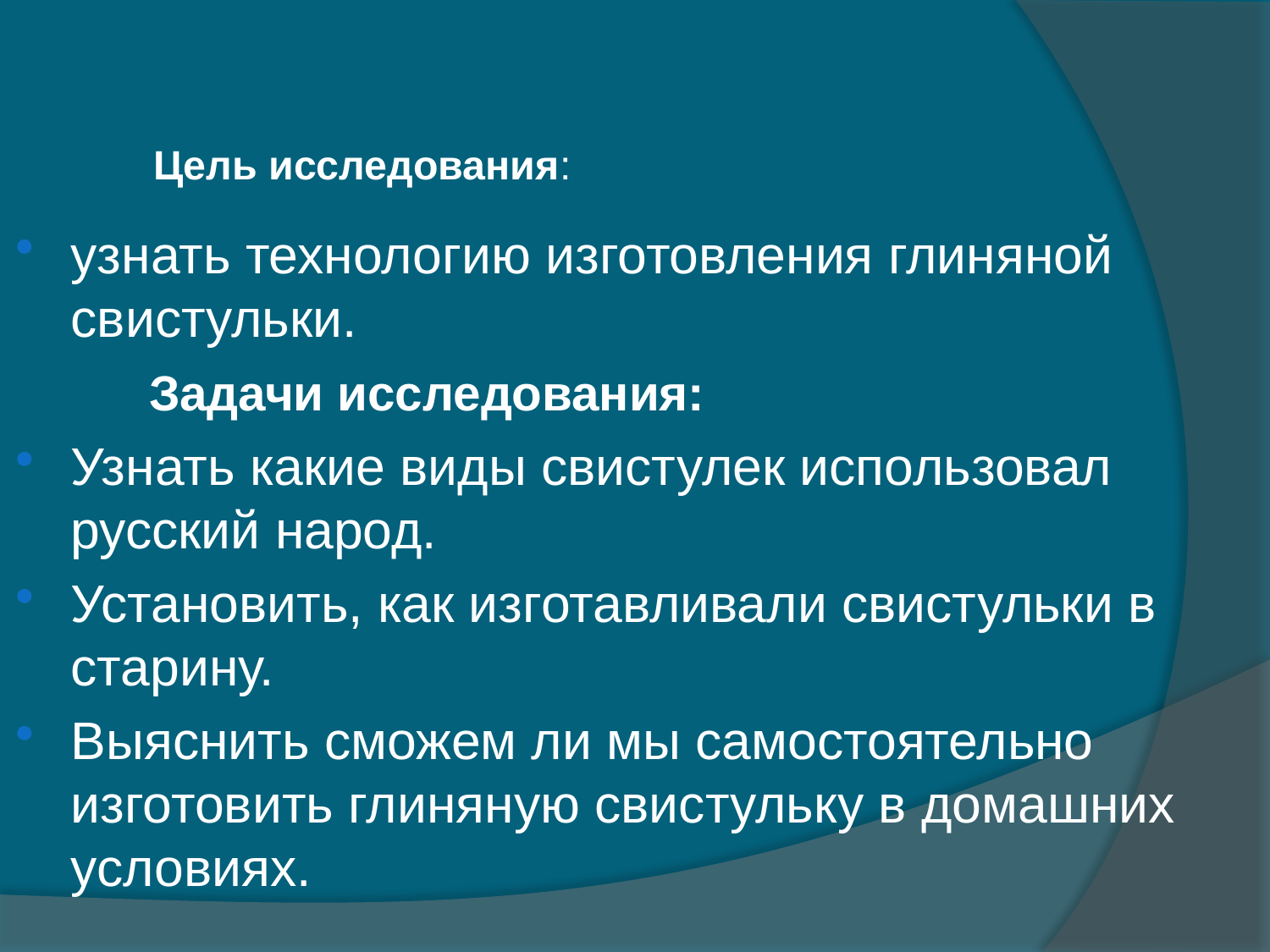

# Цель исследования:
узнать технологию изготовления глиняной свистульки.
         Задачи исследования:
Узнать какие виды свистулек использовал русский народ.
Установить, как изготавливали свистульки в старину.
Выяснить сможем ли мы самостоятельно  изготовить глиняную свистульку в домашних условиях.